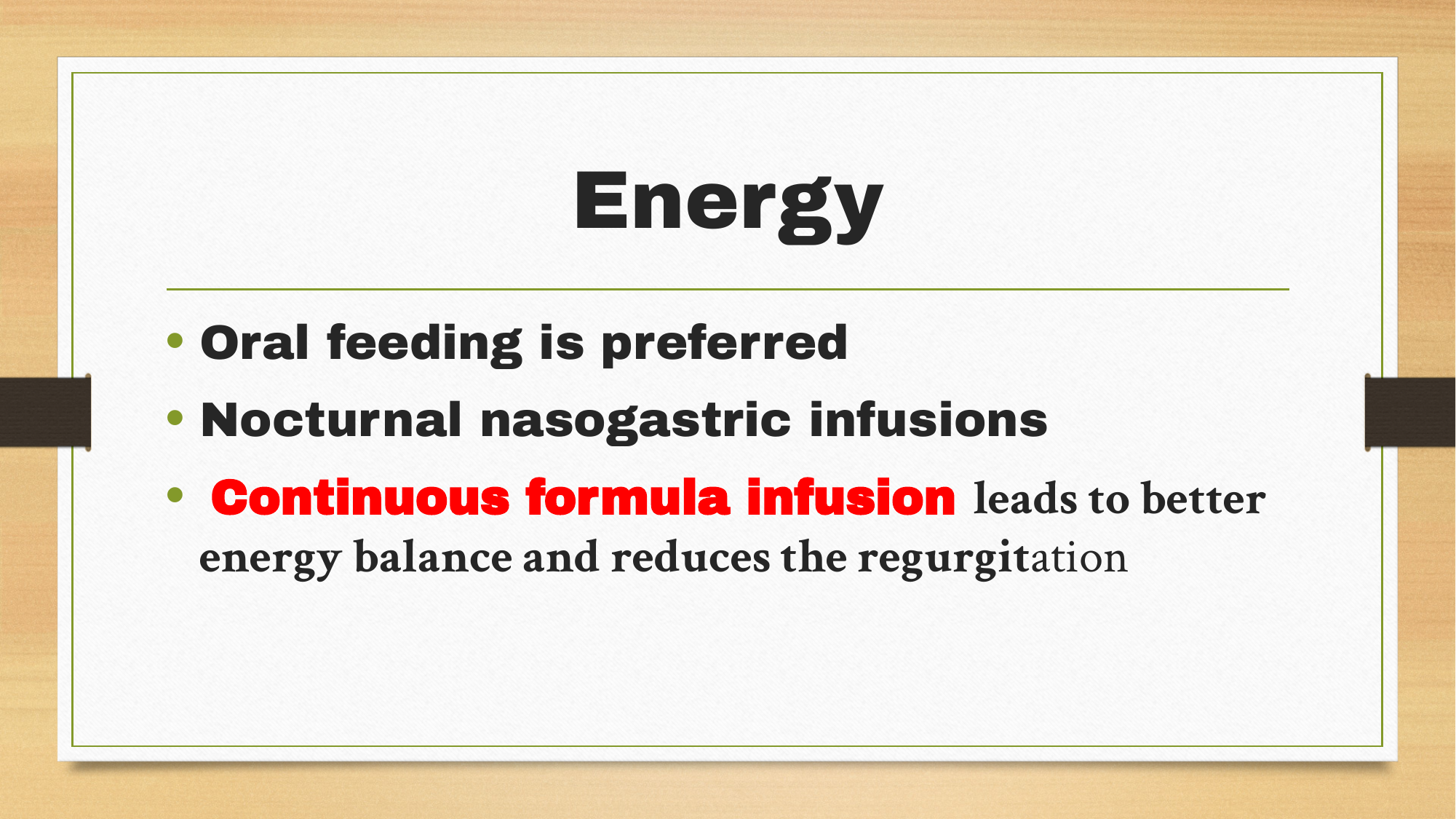

# Energy
Oral feeding is preferred
Nocturnal nasogastric infusions
 Continuous formula infusion leads to better energy balance and reduces the regurgitation